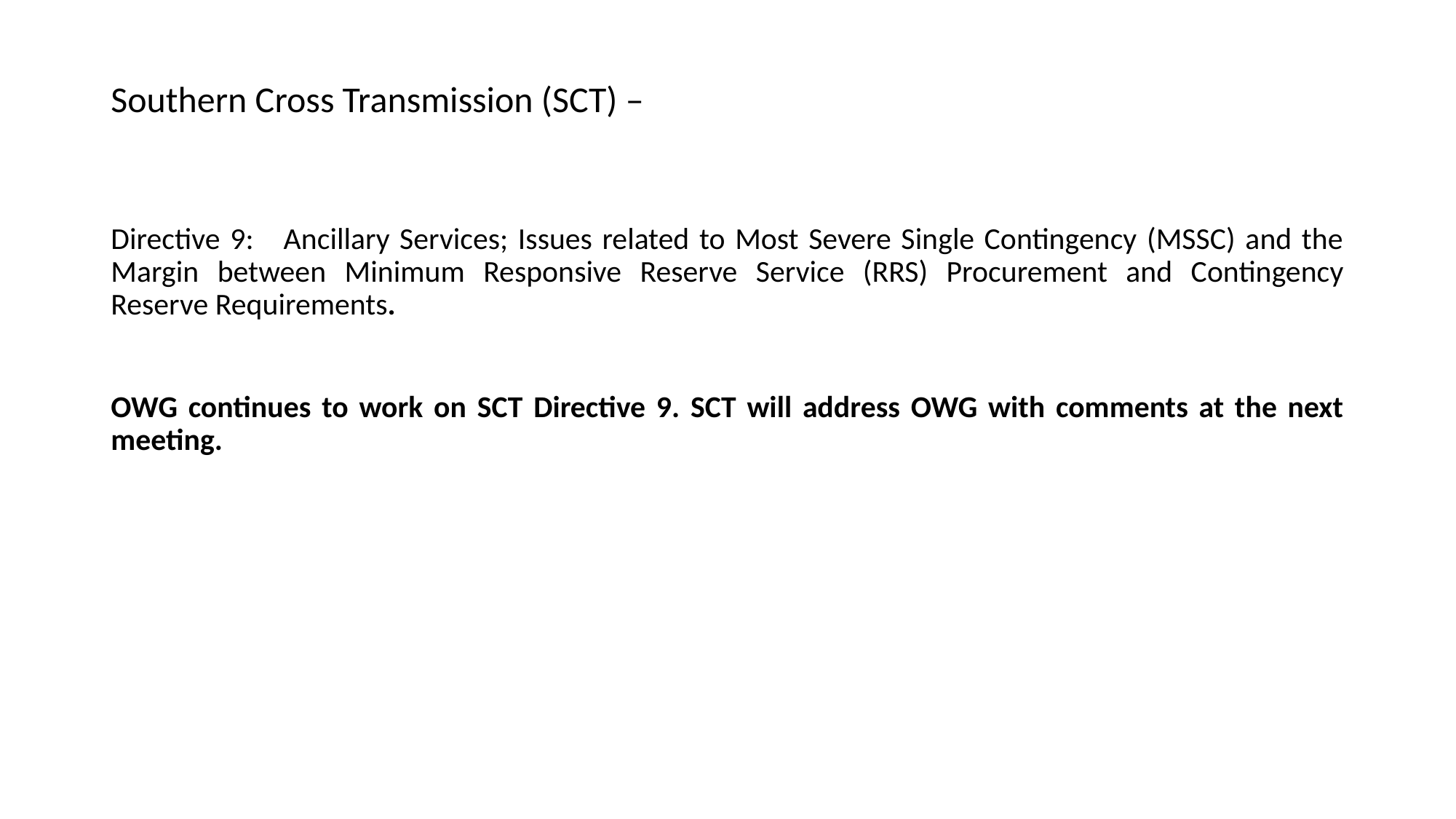

# Southern Cross Transmission (SCT) –
Directive 9:   Ancillary Services; Issues related to Most Severe Single Contingency (MSSC) and the Margin between Minimum Responsive Reserve Service (RRS) Procurement and Contingency Reserve Requirements.

OWG continues to work on SCT Directive 9. SCT will address OWG with comments at the next meeting.